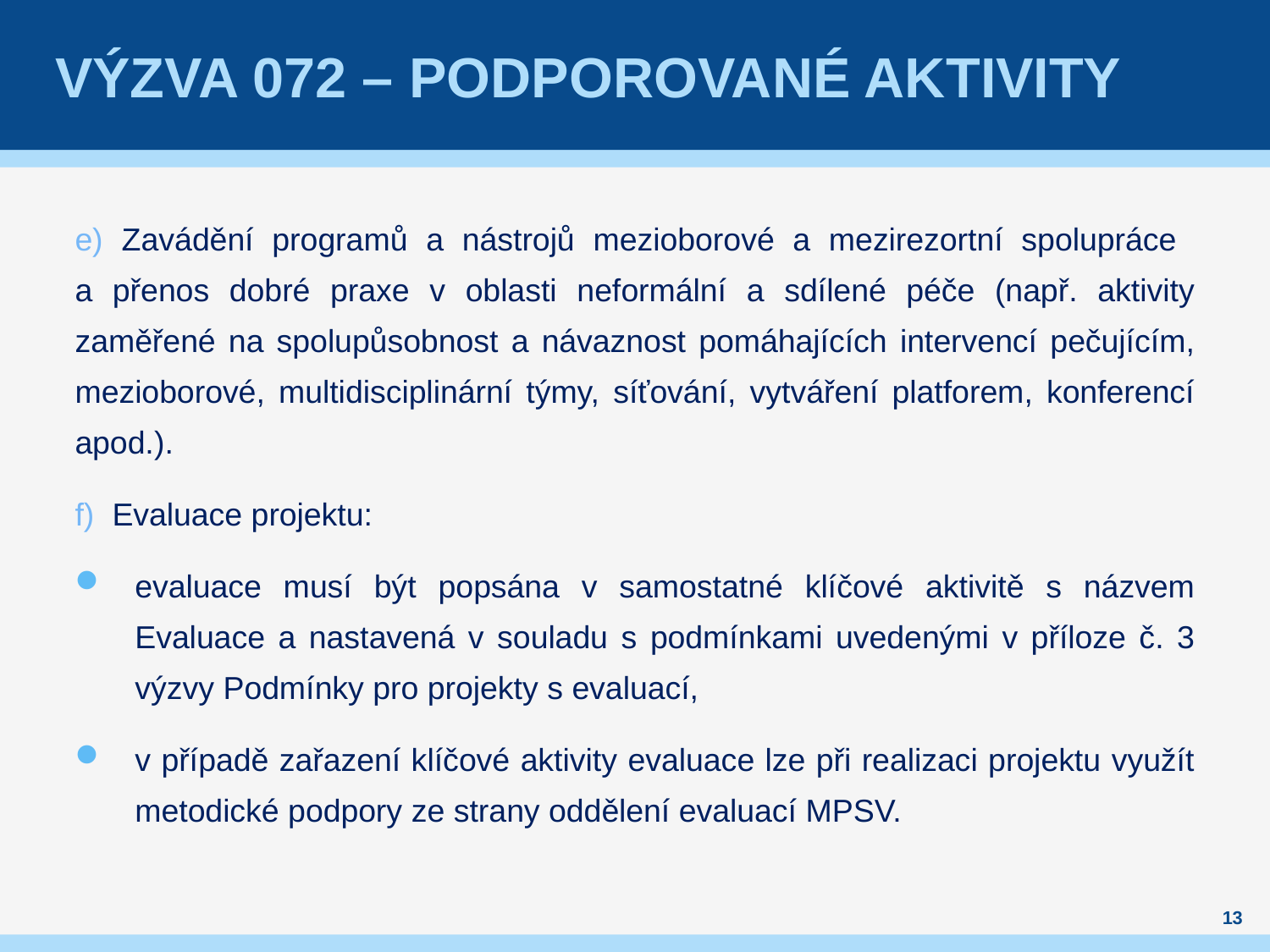

# Výzva 072 – podporované aktivity
e) Zavádění programů a nástrojů mezioborové a mezirezortní spolupráce
a přenos dobré praxe v oblasti neformální a sdílené péče (např. aktivity zaměřené na spolupůsobnost a návaznost pomáhajících intervencí pečujícím, mezioborové, multidisciplinární týmy, síťování, vytváření platforem, konferencí apod.).
f)  Evaluace projektu:
evaluace musí být popsána v samostatné klíčové aktivitě s názvem Evaluace a nastavená v souladu s podmínkami uvedenými v příloze č. 3 výzvy Podmínky pro projekty s evaluací,
v případě zařazení klíčové aktivity evaluace lze při realizaci projektu využít metodické podpory ze strany oddělení evaluací MPSV.

13